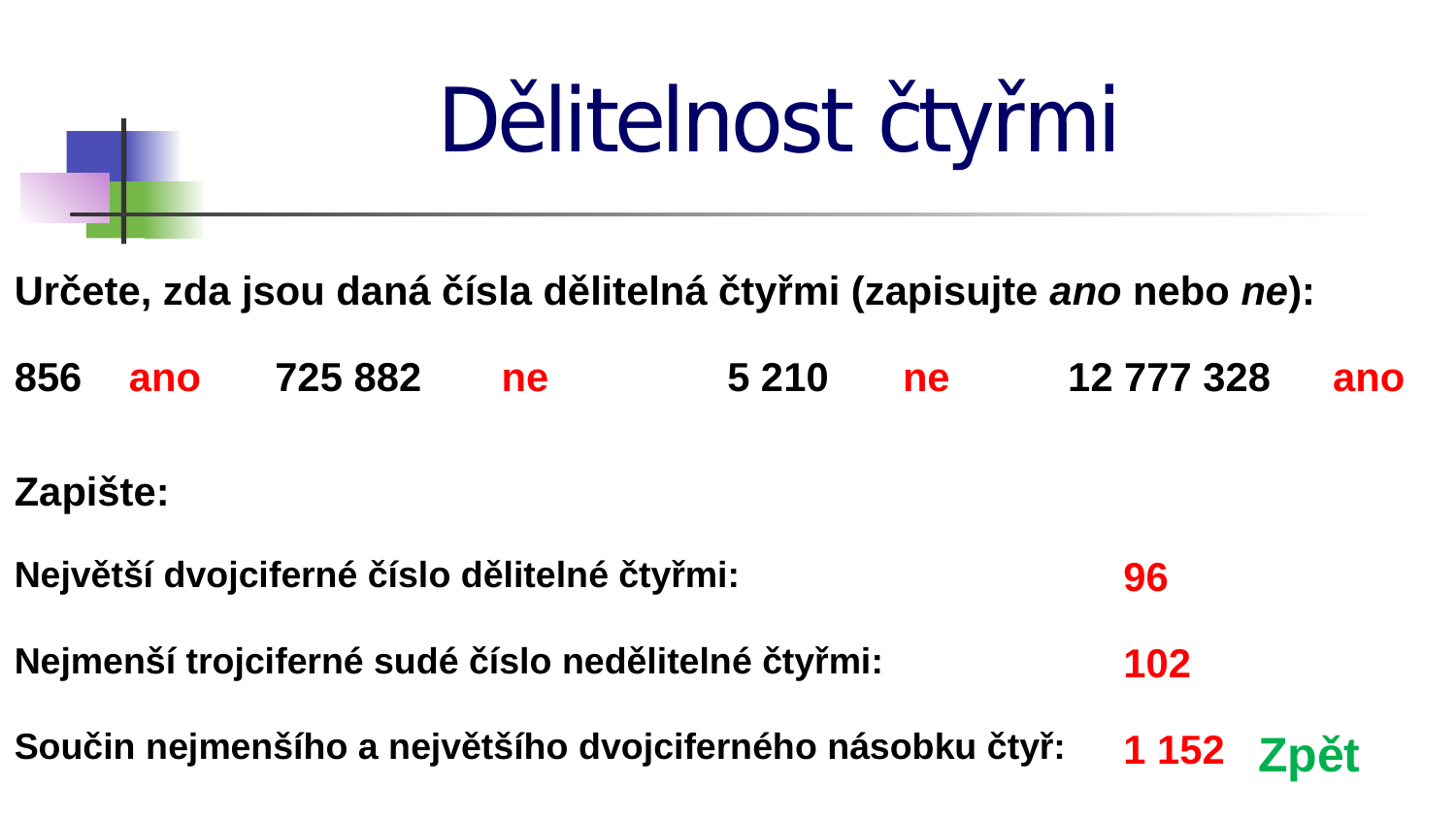

# Dělitelnost čtyřmi
Určete, zda jsou daná čísla dělitelná čtyřmi (zapisujte ano nebo ne):
856
ano
725 882
ne
5 210
ne
12 777 328
ano
Zapište:
Největší dvojciferné číslo dělitelné čtyřmi:
96
Nejmenší trojciferné sudé číslo nedělitelné čtyřmi:
102
Součin nejmenšího a největšího dvojciferného násobku čtyř:
1 152
Zpět